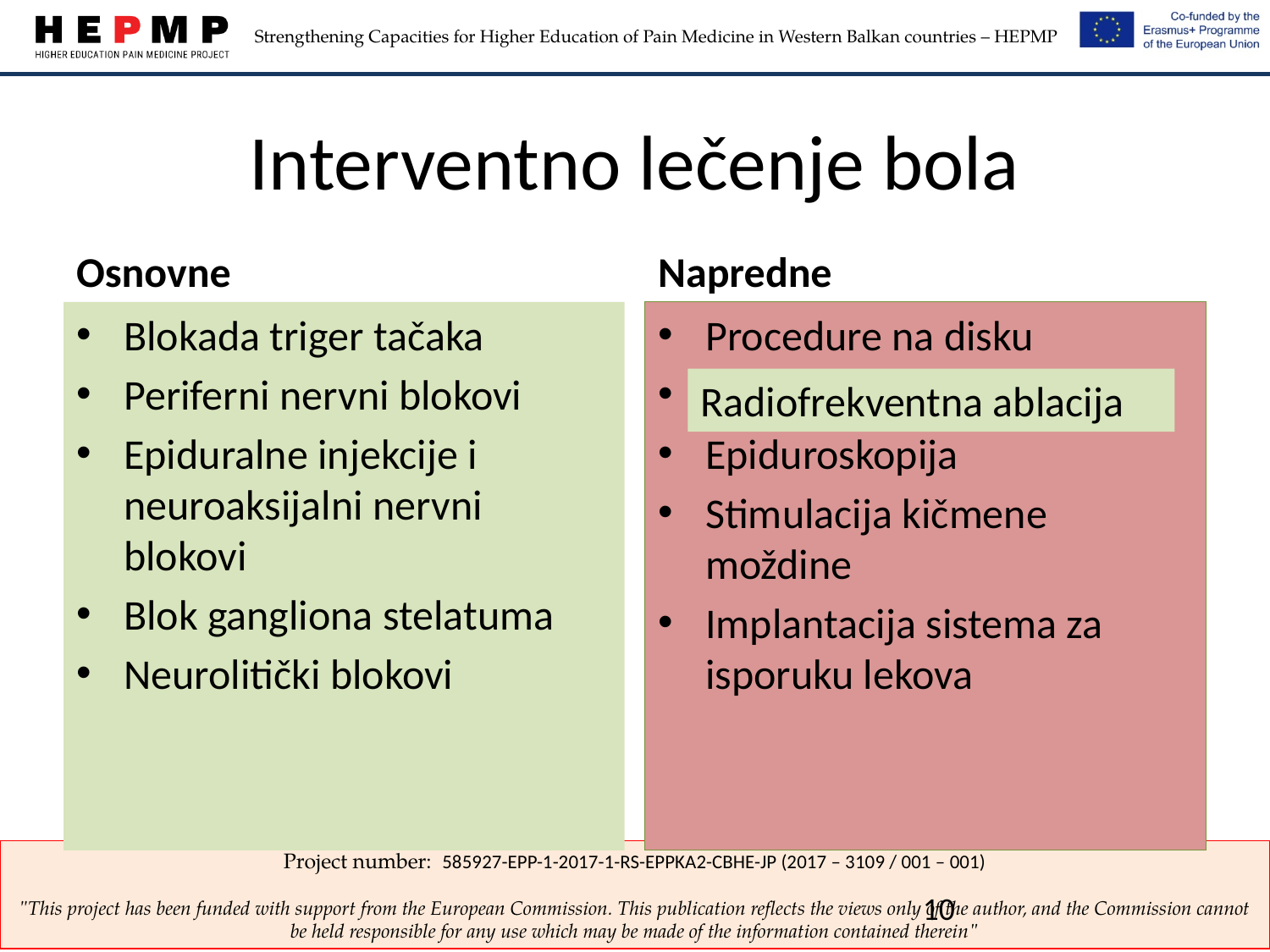

# Interventno lečenje bola
Osnovne
Napredne
Blokada triger tačaka
Periferni nervni blokovi
Epiduralne injekcije i neuroaksijalni nervni blokovi
Blok gangliona stelatuma
Neurolitički blokovi

Procedure na disku
Radiofrekventna ablacija
Epiduroskopija
Stimulacija kičmene moždine
Implantacija sistema za isporuku lekova
Radiofrekventna ablacija
10